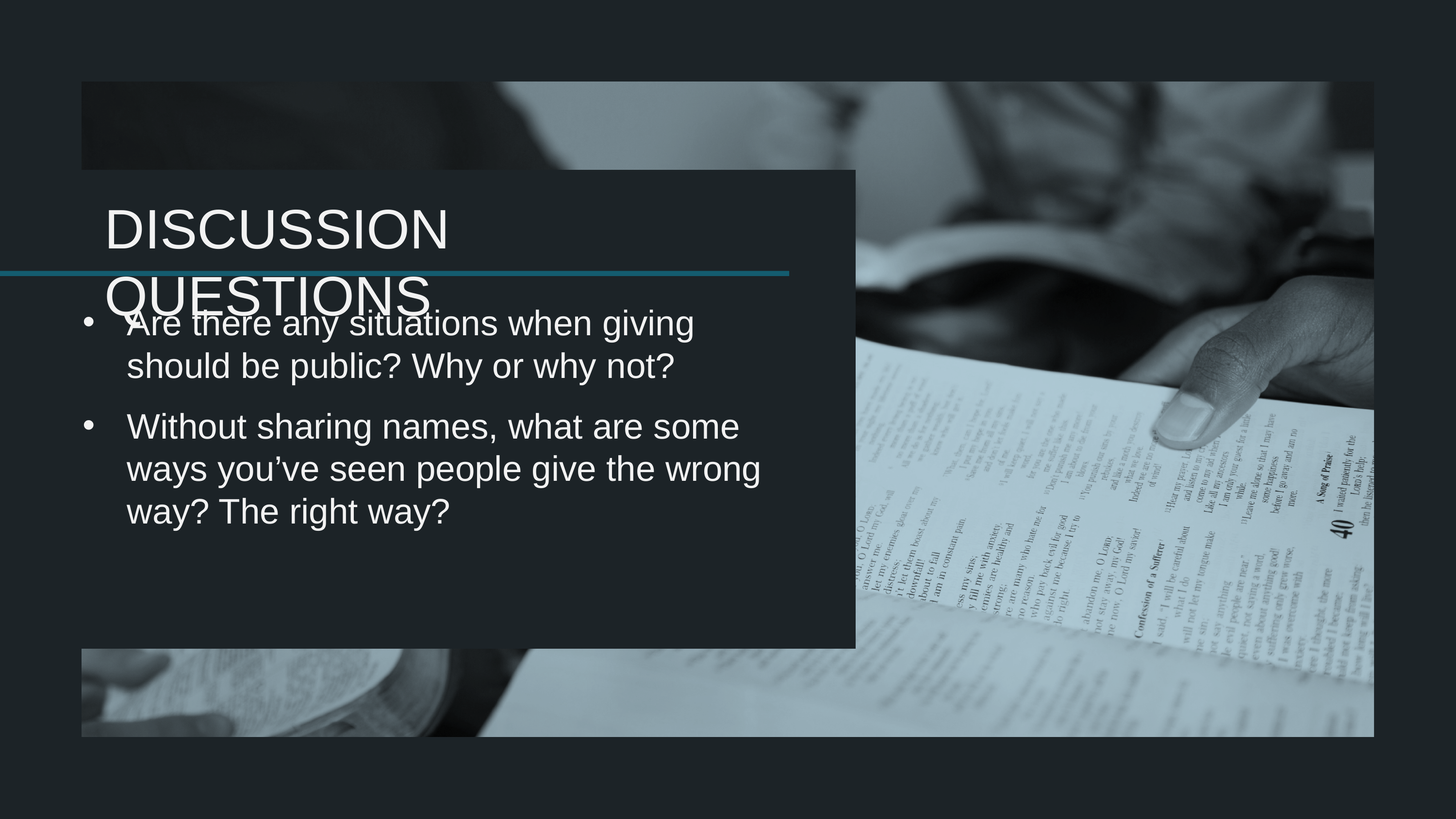

Are there any situations when giving should be public? Why or why not?
Without sharing names, what are some ways you’ve seen people give the wrong way? The right way?